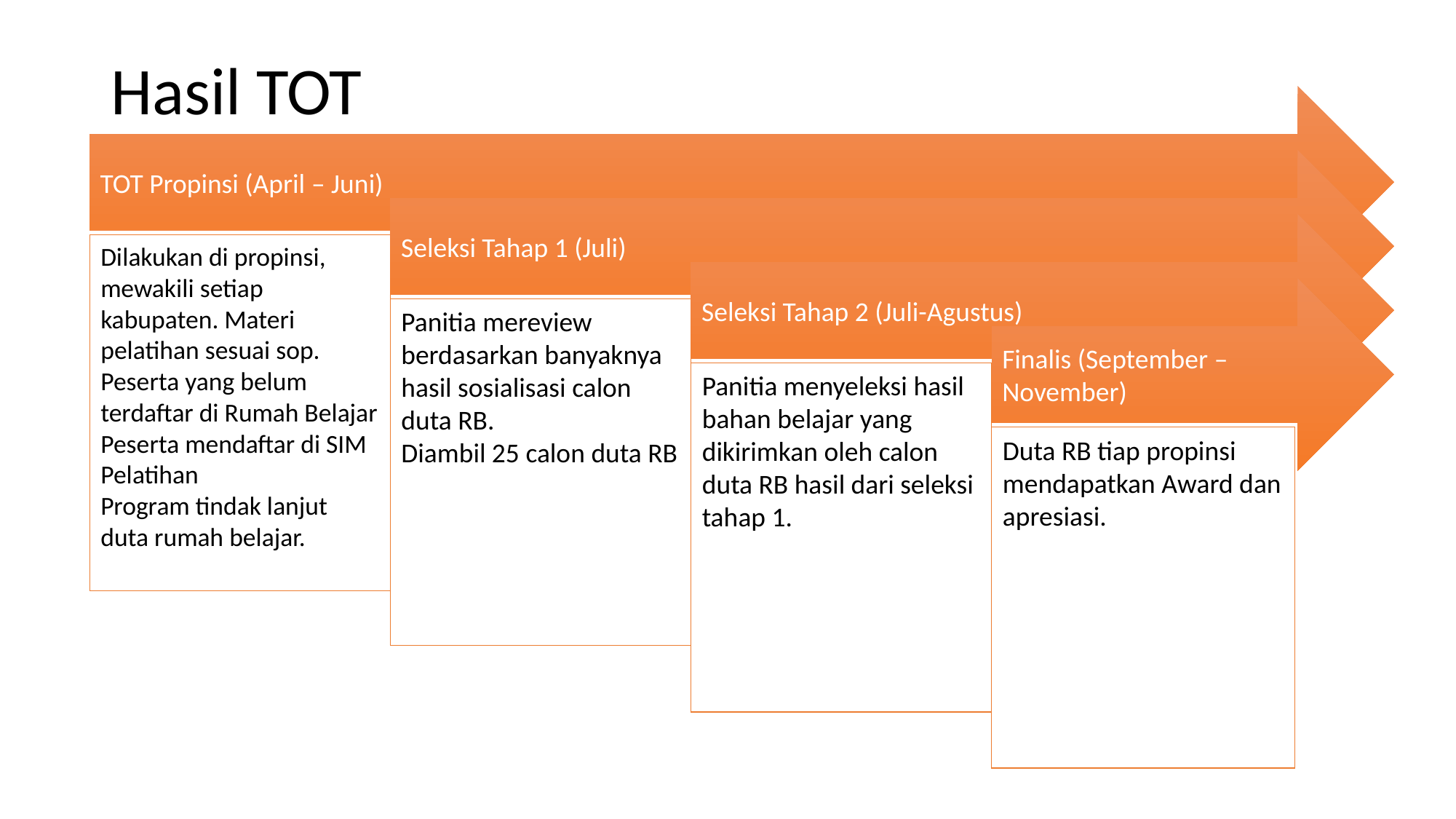

# Hasil TOT
TOT Propinsi (April – Juni)
Seleksi Tahap 1 (Juli)
Seleksi Tahap 2 (Juli-Agustus)
Dilakukan di propinsi, mewakili setiap kabupaten. Materi pelatihan sesuai sop.
Peserta yang belum terdaftar di Rumah Belajar
Peserta mendaftar di SIM Pelatihan
Program tindak lanjut duta rumah belajar.
Panitia mereview berdasarkan banyaknya hasil sosialisasi calon duta RB.
Diambil 25 calon duta RB
Panitia menyeleksi hasil bahan belajar yang dikirimkan oleh calon duta RB hasil dari seleksi tahap 1.
Finalis (September – November)
Duta RB tiap propinsi mendapatkan Award dan apresiasi.